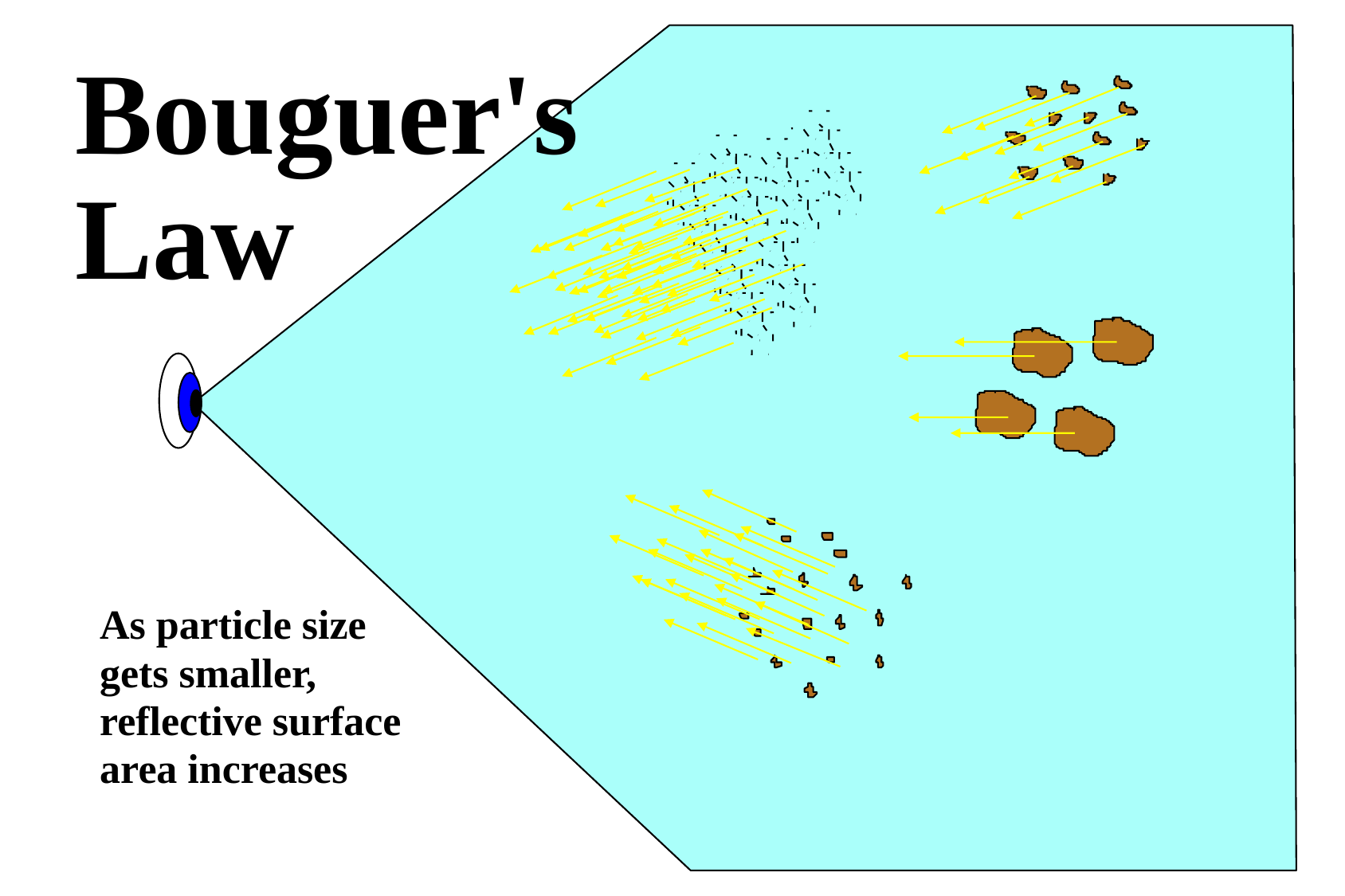

As particle size
gets smaller,
reflective surface
area increases

Bouguer's
Law